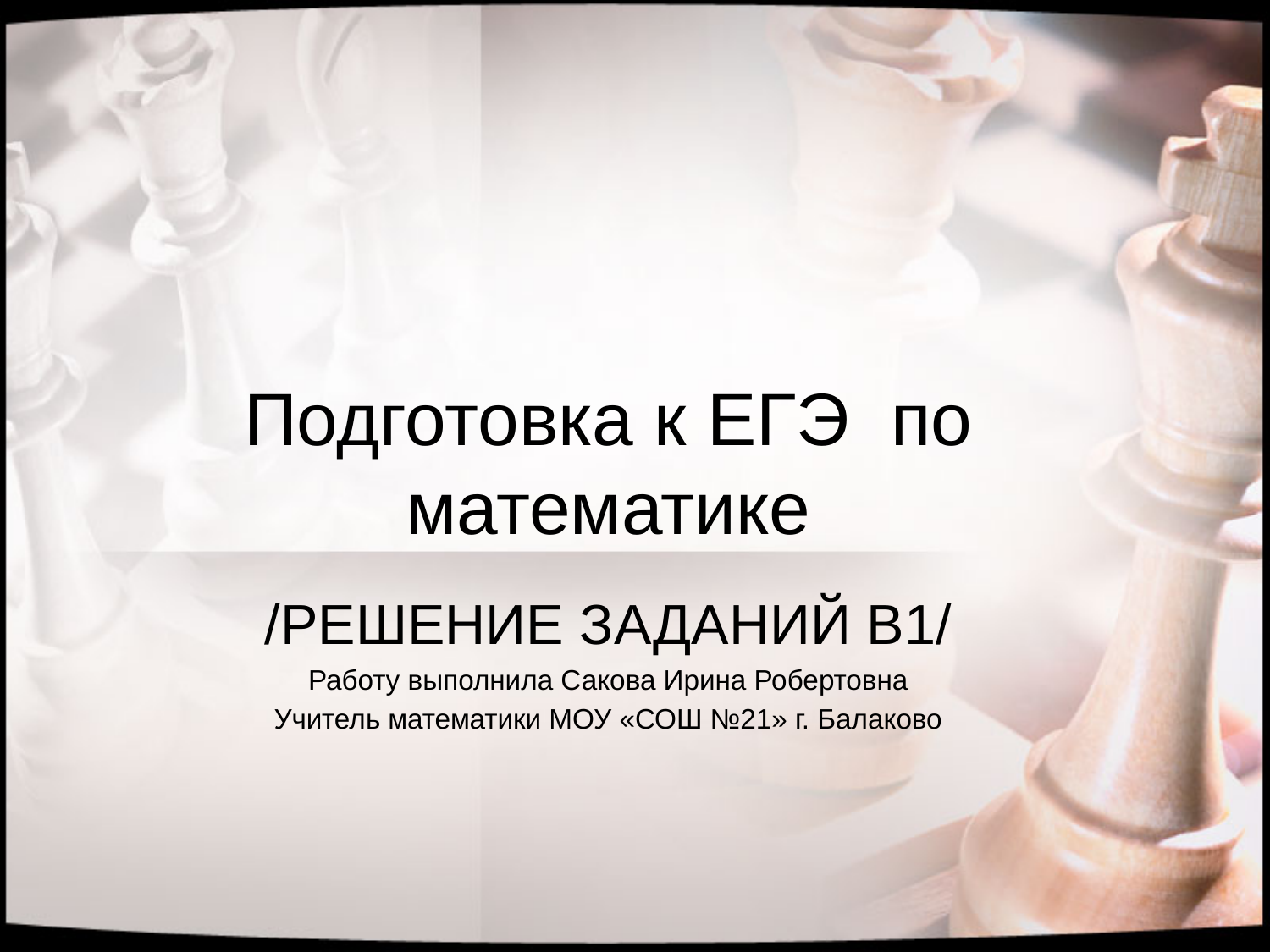

# Подготовка к ЕГЭ  по математике
/РЕШЕНИЕ ЗАДАНИЙ В1/
Работу выполнила Сакова Ирина Робертовна
Учитель математики МОУ «СОШ №21» г. Балаково